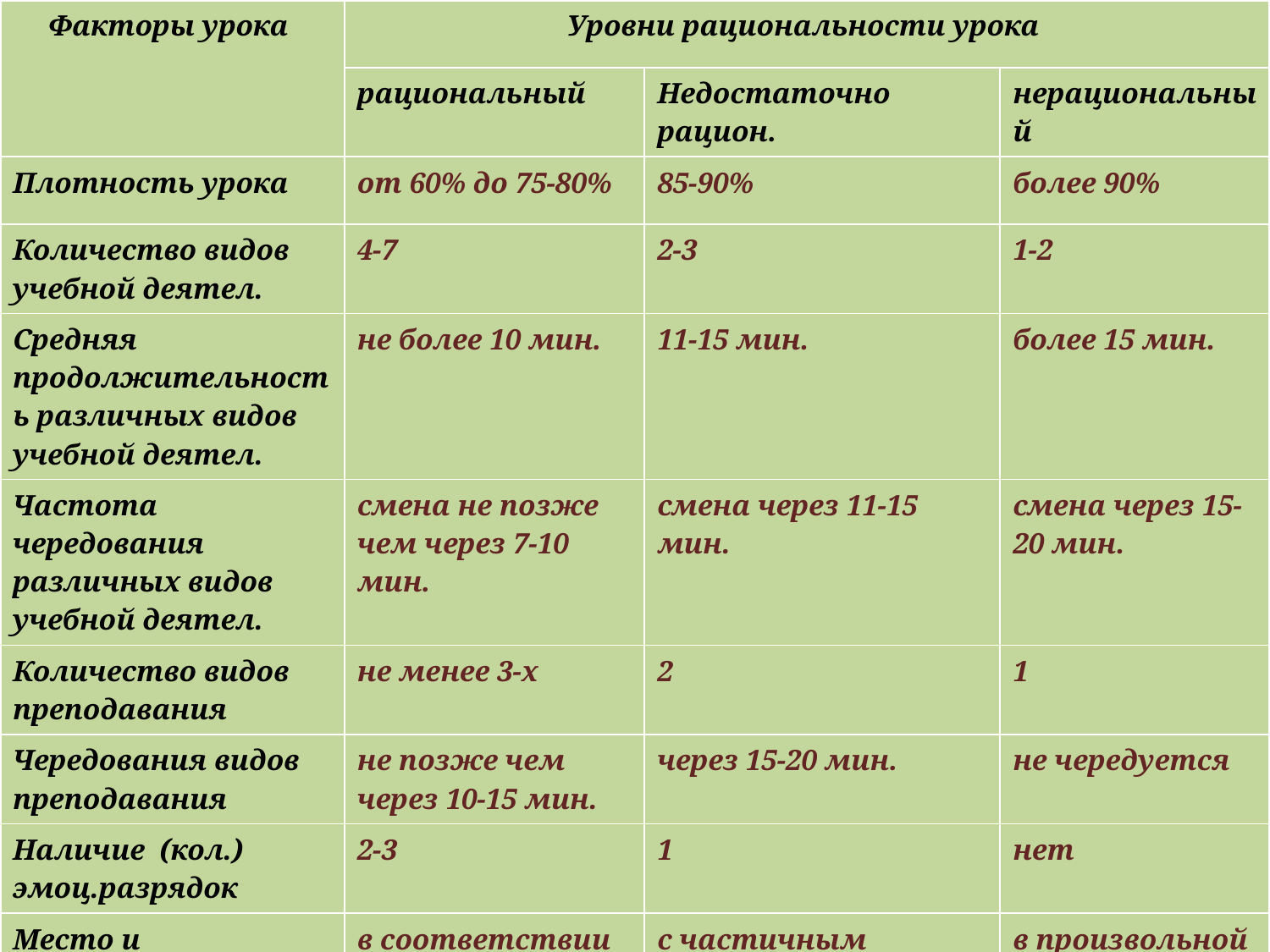

| Факторы урока | Уровни рациональности урока |  |  |
| --- | --- | --- | --- |
|  | рациональный | Недостаточно рацион. | нерациональный |
| Плотность урока | от 60% до 75-80% | 85-90% | более 90% |
| Количество видов учебной деятел. | 4-7 | 2-3 | 1-2 |
| Средняя продолжительность различных видов учебной деятел. | не более 10 мин. | 11-15 мин. | более 15 мин. |
| Частота чередования различных видов учебной деятел. | смена не позже чем через 7-10 мин. | смена через 11-15 мин. | смена через 15-20 мин. |
| Количество видов преподавания | не менее 3-х | 2 | 1 |
| Чередования видов преподавания | не позже чем через 10-15 мин. | через 15-20 мин. | не чередуется |
| Наличие (кол.) эмоц.разрядок | 2-3 | 1 | нет |
| Место и длительность применение ТСО | в соответствии с гигиеническими нормами | с частичным соблюдением гигиенических норм | в произвольной форме |